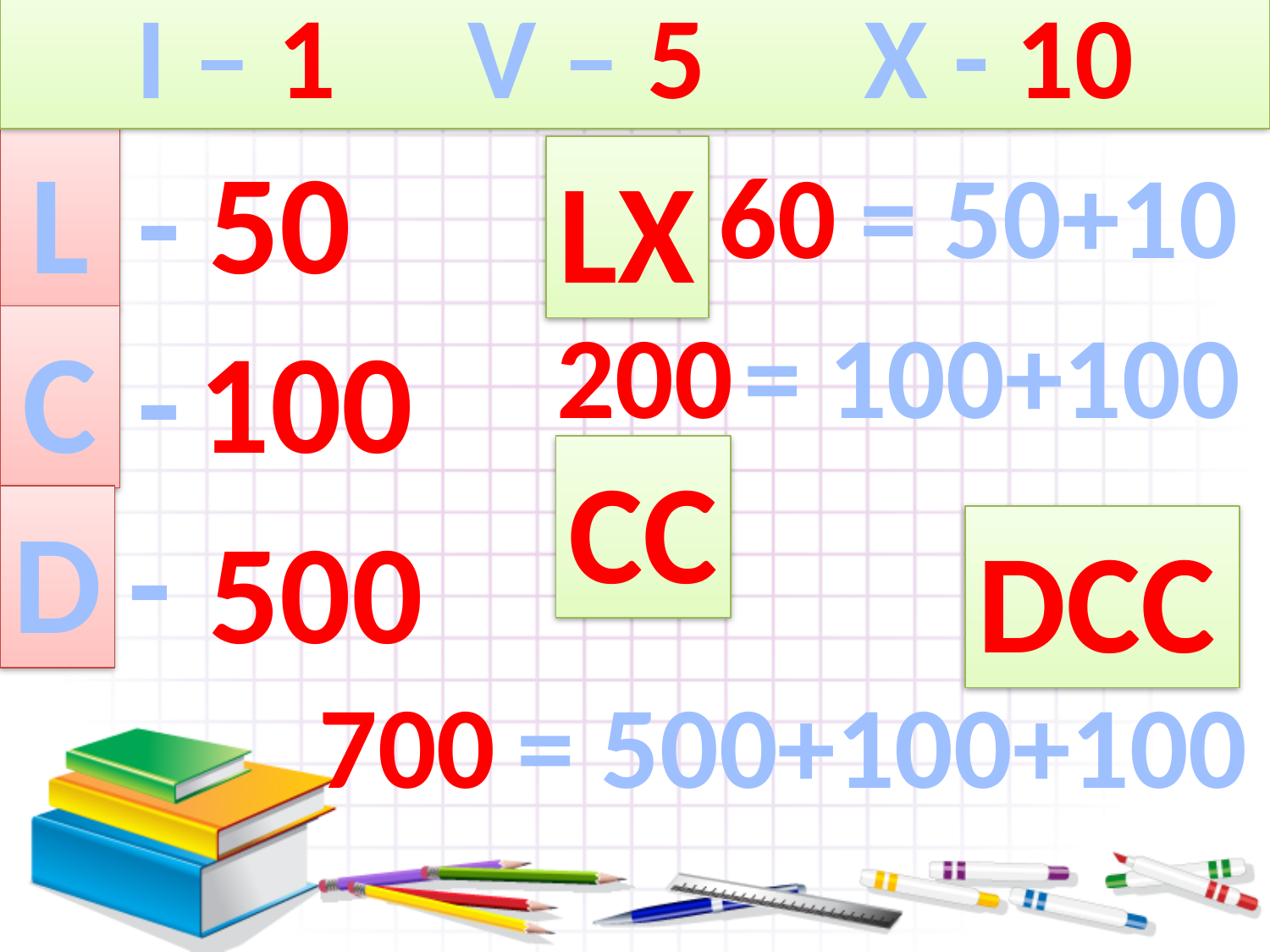

I – 1     V – 5      X - 10
L
-
50
LX
60
= 50+10
200
= 100+100
C
-
100
CC
D
-
500
DCC
700
= 500+100+100